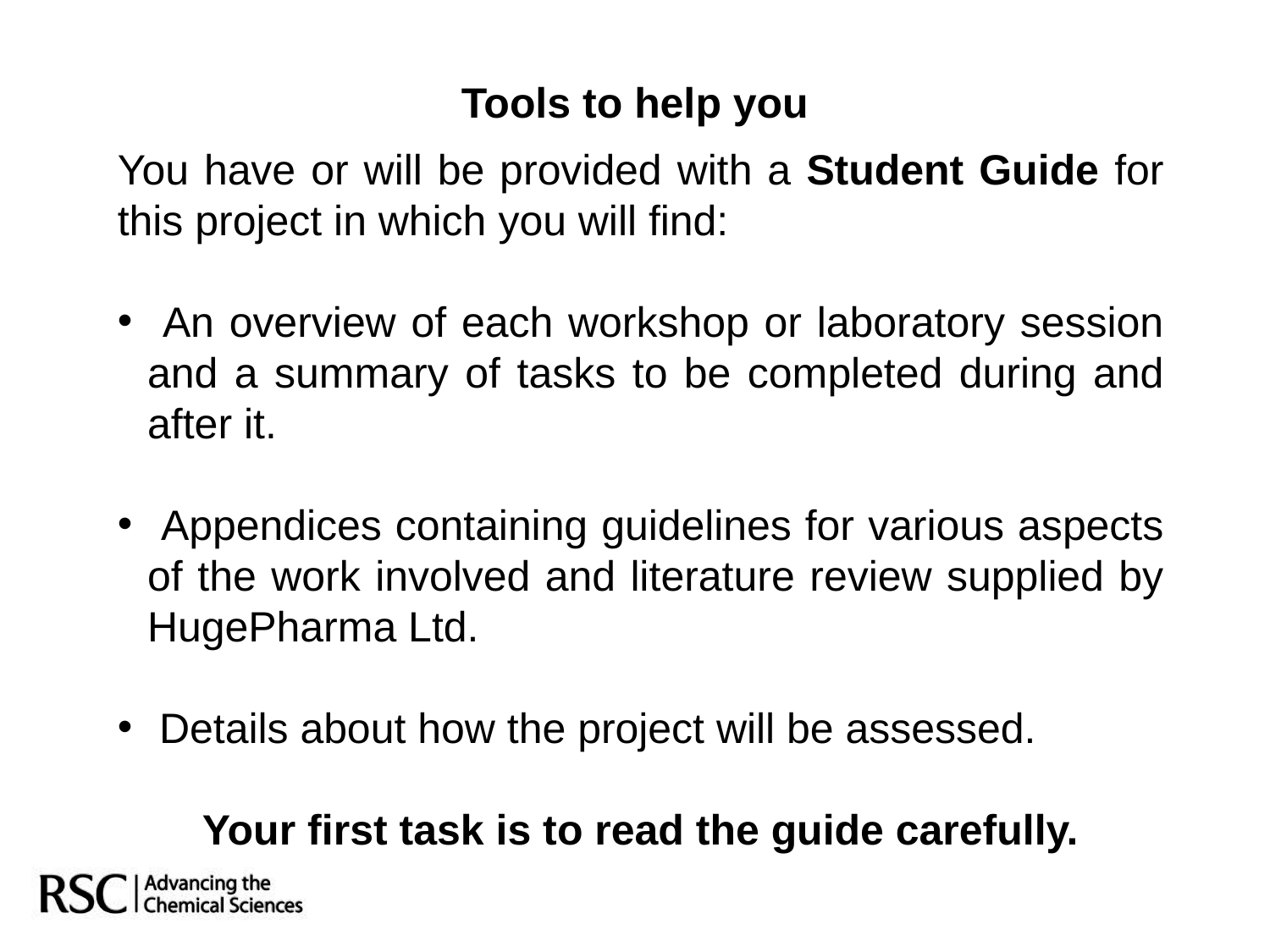

Tools to help you
You have or will be provided with a Student Guide for this project in which you will find:

 An overview of each workshop or laboratory session and a summary of tasks to be completed during and after it.

 Appendices containing guidelines for various aspects of the work involved and literature review supplied by HugePharma Ltd.

 Details about how the project will be assessed.

Your first task is to read the guide carefully.